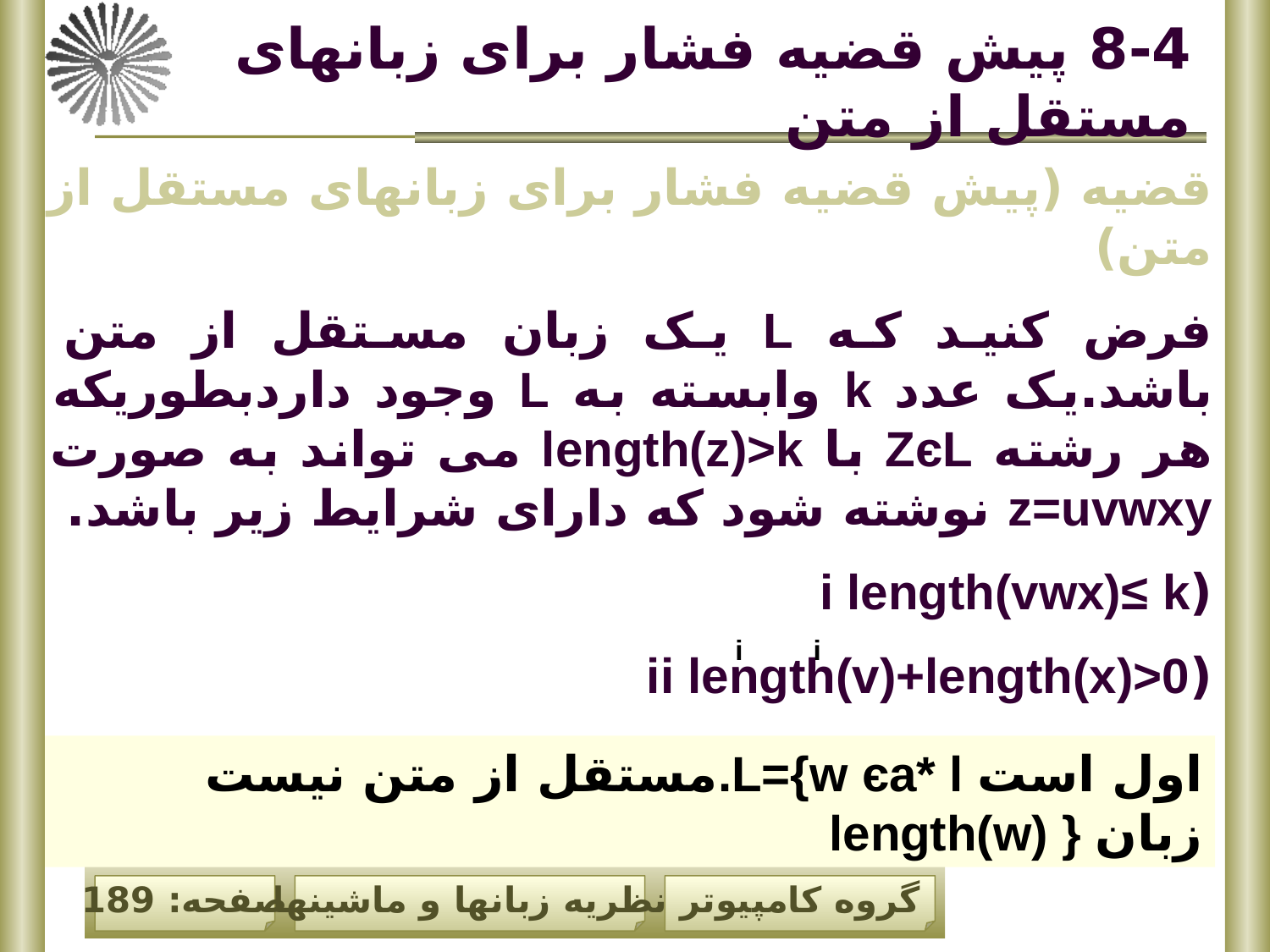

# 8-4 پیش قضیه فشار برای زبانهای مستقل از متن
قضیه (پیش قضیه فشار برای زبانهای مستقل از متن)
فرض کنید که L یک زبان مستقل از متن باشد.یک عدد k وابسته به L وجود داردبطوریکه هر رشته ZєL با length(z)>k می تواند به صورت z=uvwxy نوشته شود که دارای شرایط زیر باشد.
(i length(vwx)≤ k
(ii length(v)+length(x)>0
(iii برای i≥0 ، uv wx y є L
i         i
 مستقل از متن نیست.L={w єa* l اول است length(w) } زبان